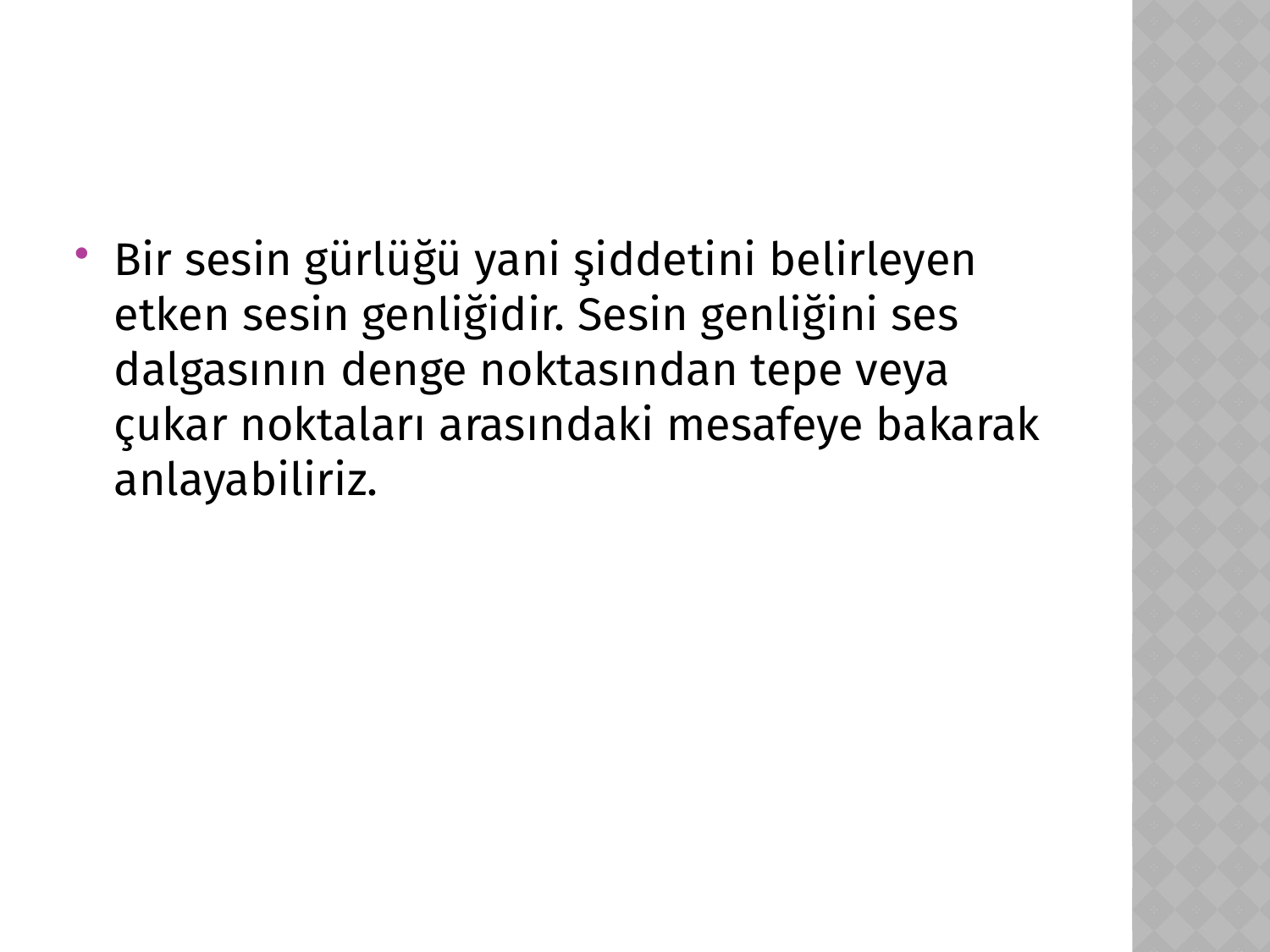

#
Bir sesin gürlüğü yani şiddetini belirleyen etken sesin genliğidir. Sesin genliğini ses dalgasının denge noktasından tepe veya çukar noktaları arasındaki mesafeye bakarak anlayabiliriz.